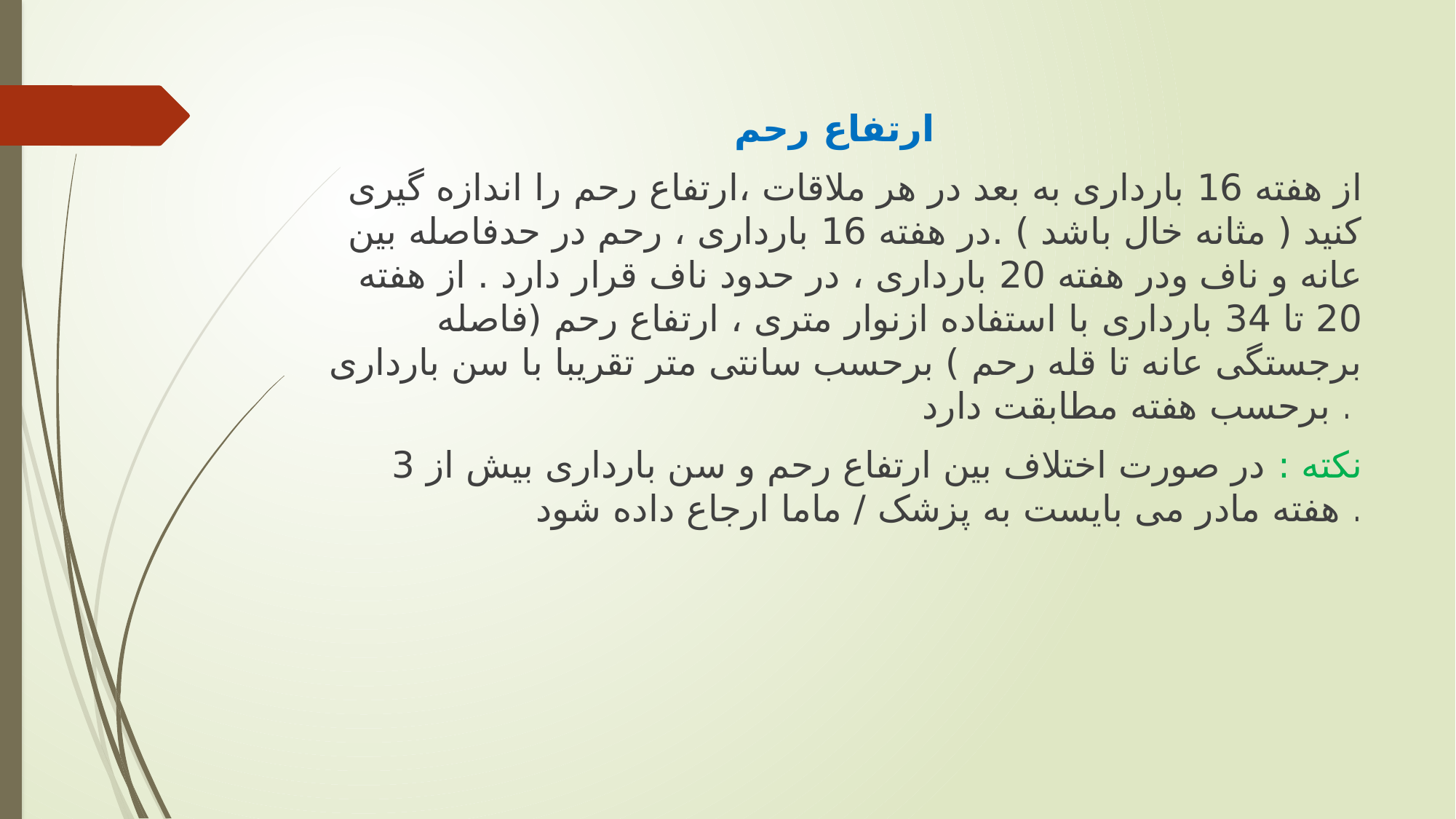

ارتفاع رحم
 از هفته 16 بارداری به بعد در هر ملاقات ،ارتفاع رحم را اندازه گیری کنید ( مثانه خال باشد ) .در هفته 16 بارداری ، رحم در حدفاصله بین عانه و ناف ودر هفته 20 بارداری ، در حدود ناف قرار دارد . از هفته 20 تا 34 بارداری با استفاده ازنوار متری ، ارتفاع رحم (فاصله برجستگی عانه تا قله رحم ) برحسب سانتی متر تقریبا با سن بارداری برحسب هفته مطابقت دارد .
نکته : در صورت اختلاف بین ارتفاع رحم و سن بارداری بیش از 3 هفته مادر می بایست به پزشک / ماما ارجاع داده شود .